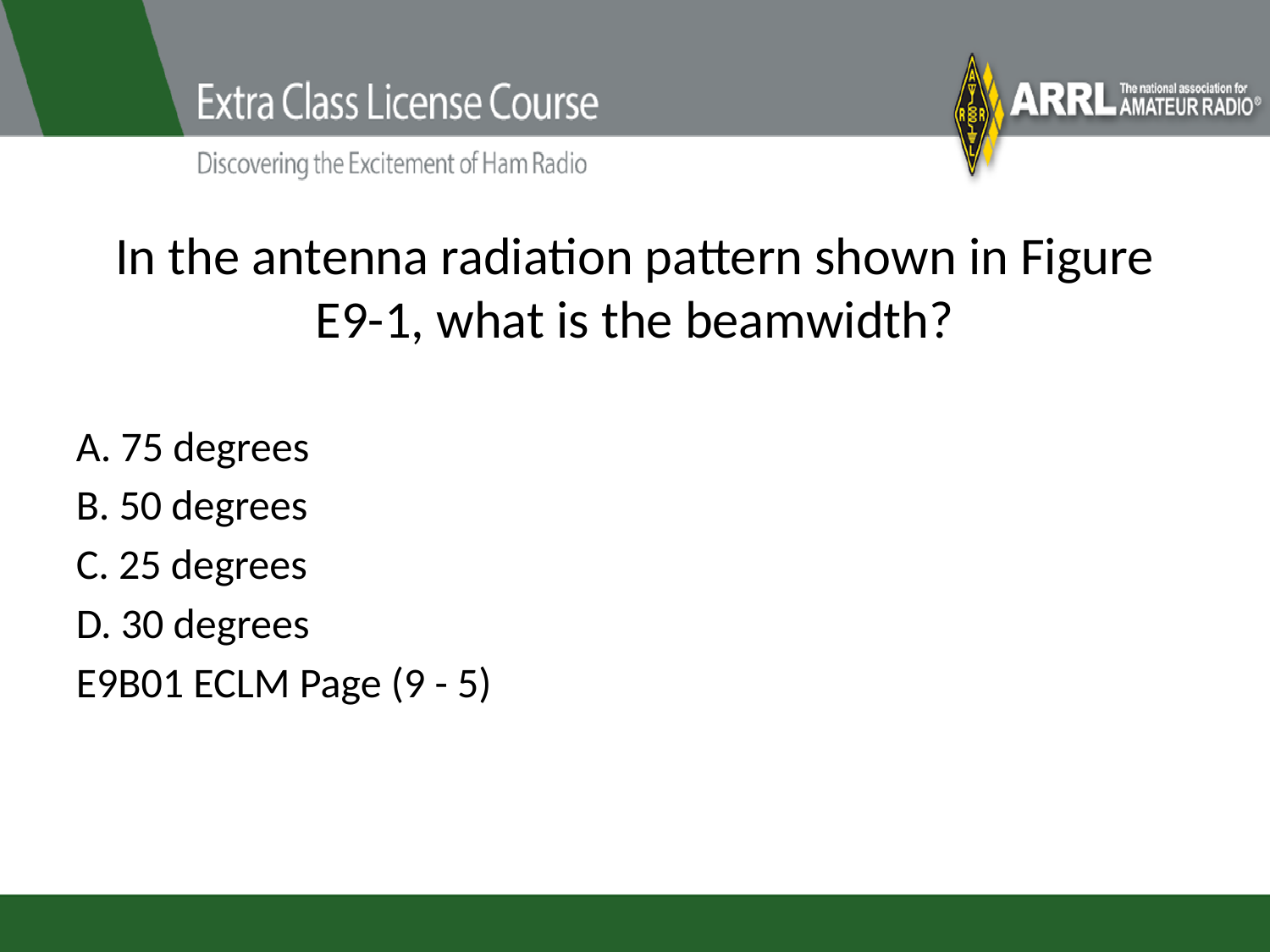

# In the antenna radiation pattern shown in Figure E9-1, what is the beamwidth?
A. 75 degrees
B. 50 degrees
C. 25 degrees
D. 30 degrees
E9B01 ECLM Page (9 - 5)